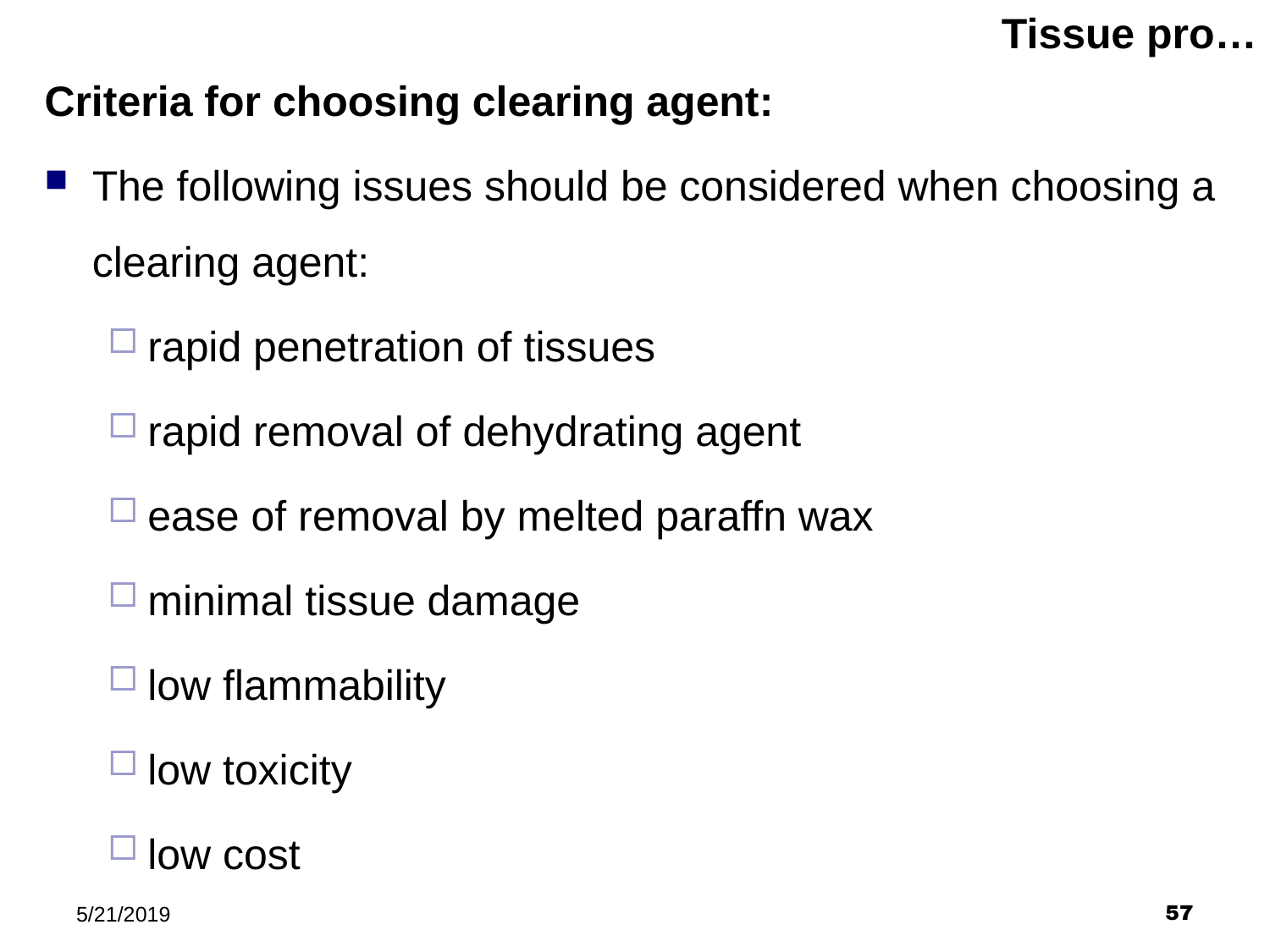

# Tissue pro…
Criteria for choosing clearing agent:
The following issues should be considered when choosing a clearing agent:
rapid penetration of tissues
rapid removal of dehydrating agent
ease of removal by melted paraffn wax
minimal tissue damage
low ﬂammability
low toxicity
low cost
5/21/2019
57